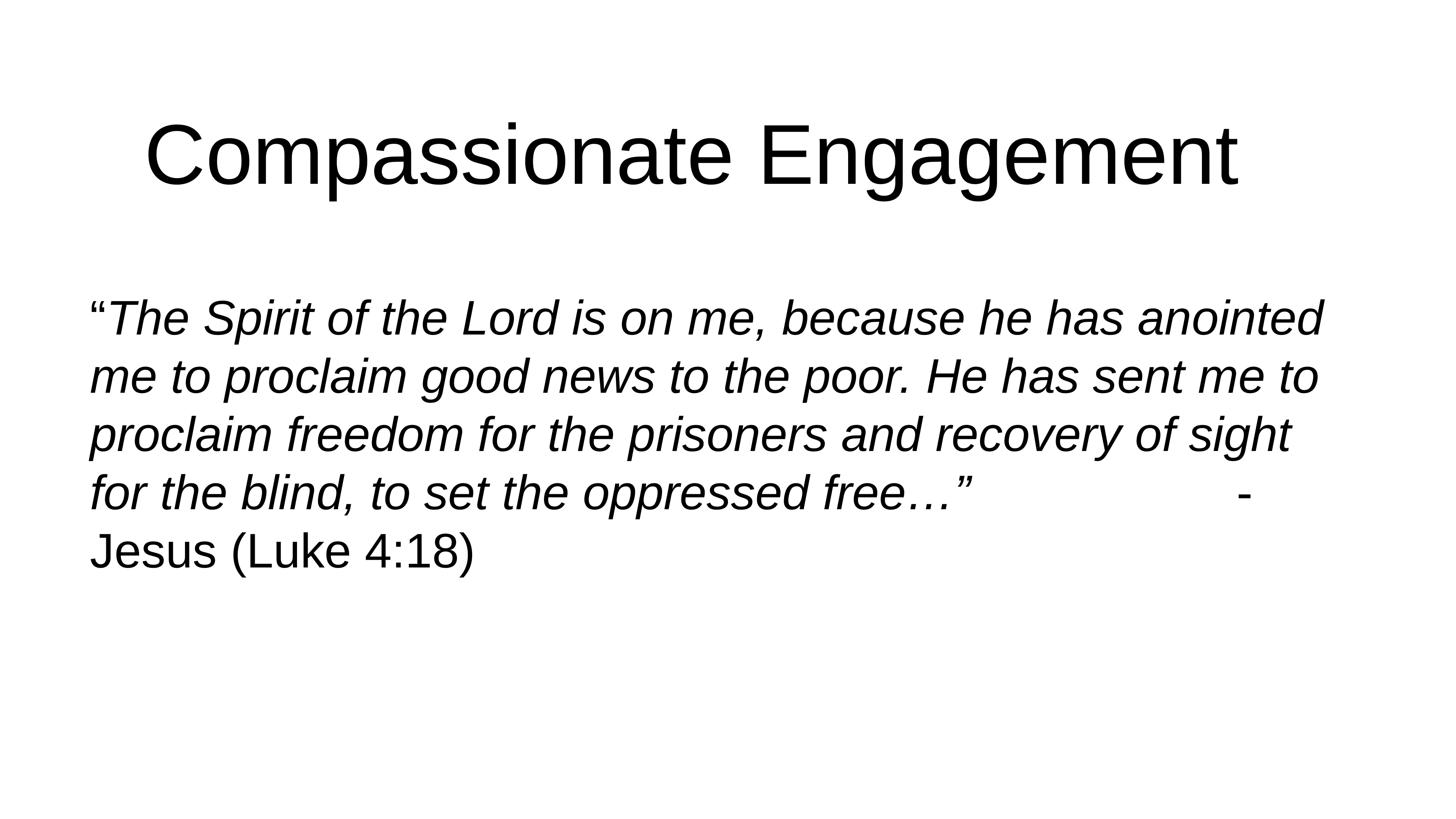

# Compassionate Engagement
“The Spirit of the Lord is on me, because he has anointed me to proclaim good news to the poor. He has sent me to proclaim freedom for the prisoners and recovery of sight for the blind, to set the oppressed free…”   					- Jesus (Luke 4:18)